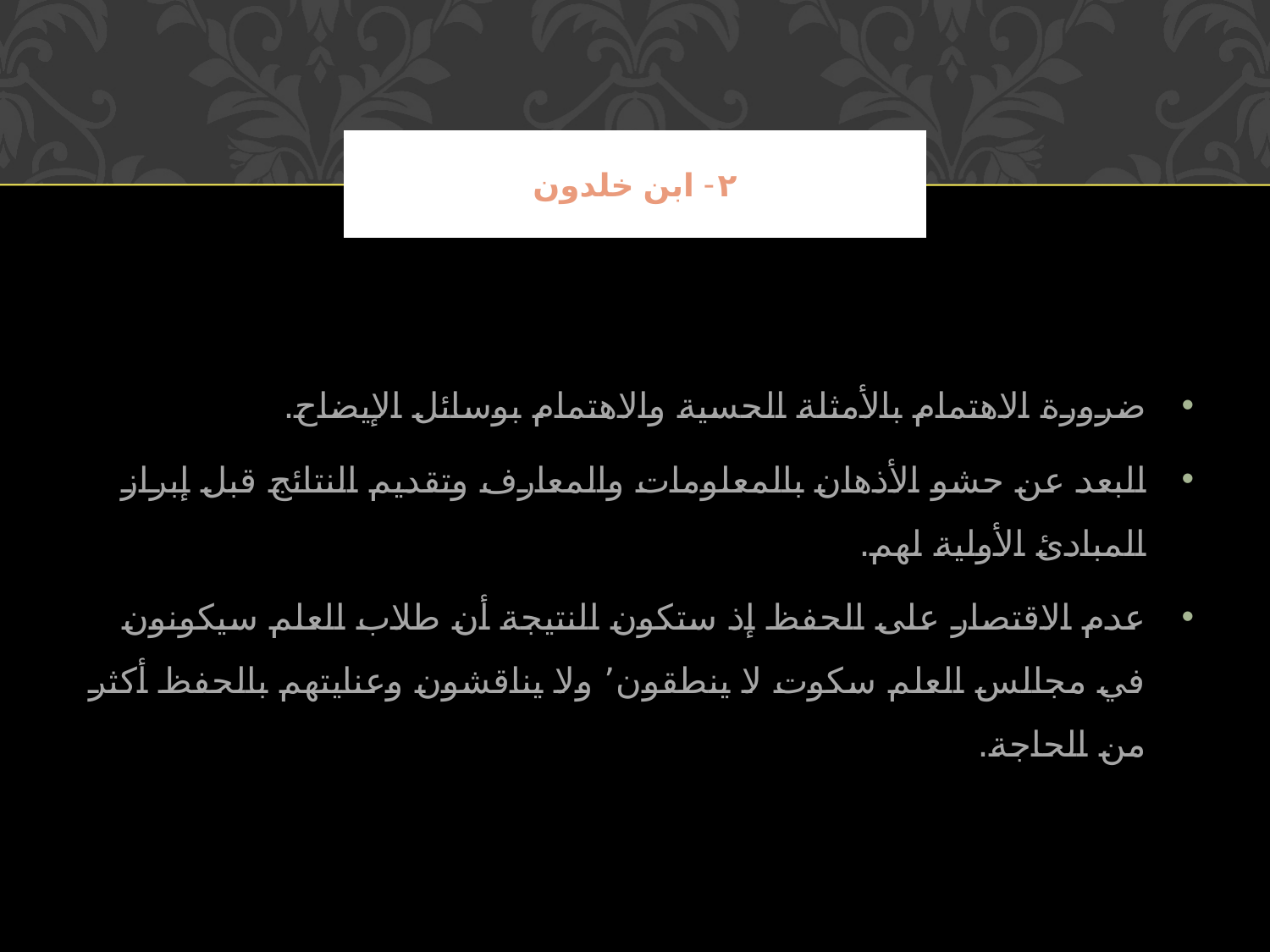

# ٢- ابن خلدون
ضرورة الاهتمام بالأمثلة الحسية والاهتمام بوسائل الإيضاح.
البعد عن حشو الأذهان بالمعلومات والمعارف وتقديم النتائج قبل إبراز المبادئ الأولية لهم.
عدم الاقتصار على الحفظ إذ ستكون النتيجة أن طلاب العلم سيكونون في مجالس العلم سكوت لا ينطقون٬ ولا يناقشون وعنايتهم بالحفظ أكثر من الحاجة.